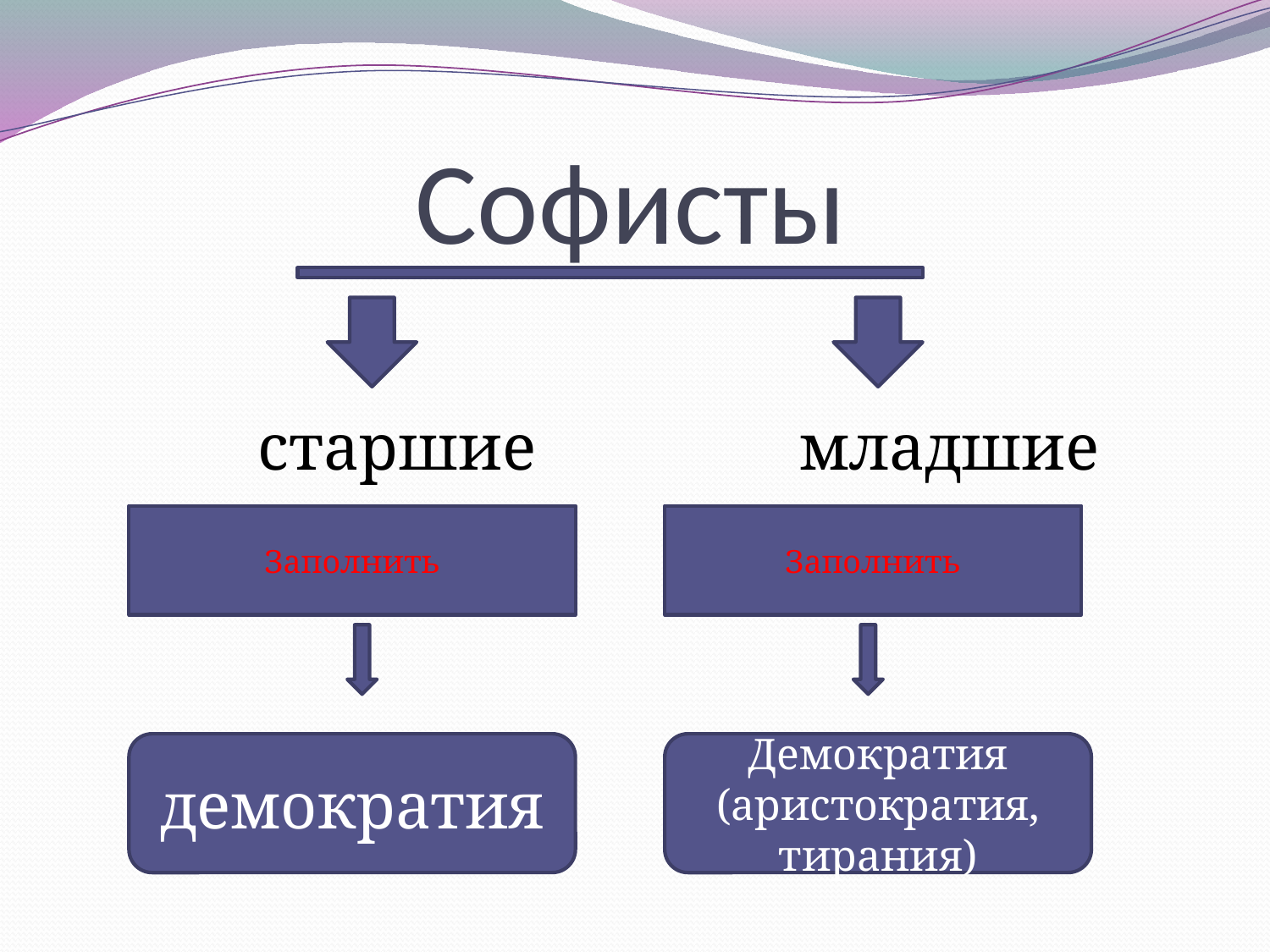

# Софисты

           старшие                младшие

Заполнить
Заполнить

демократия
Демократия (аристократия, тирания)